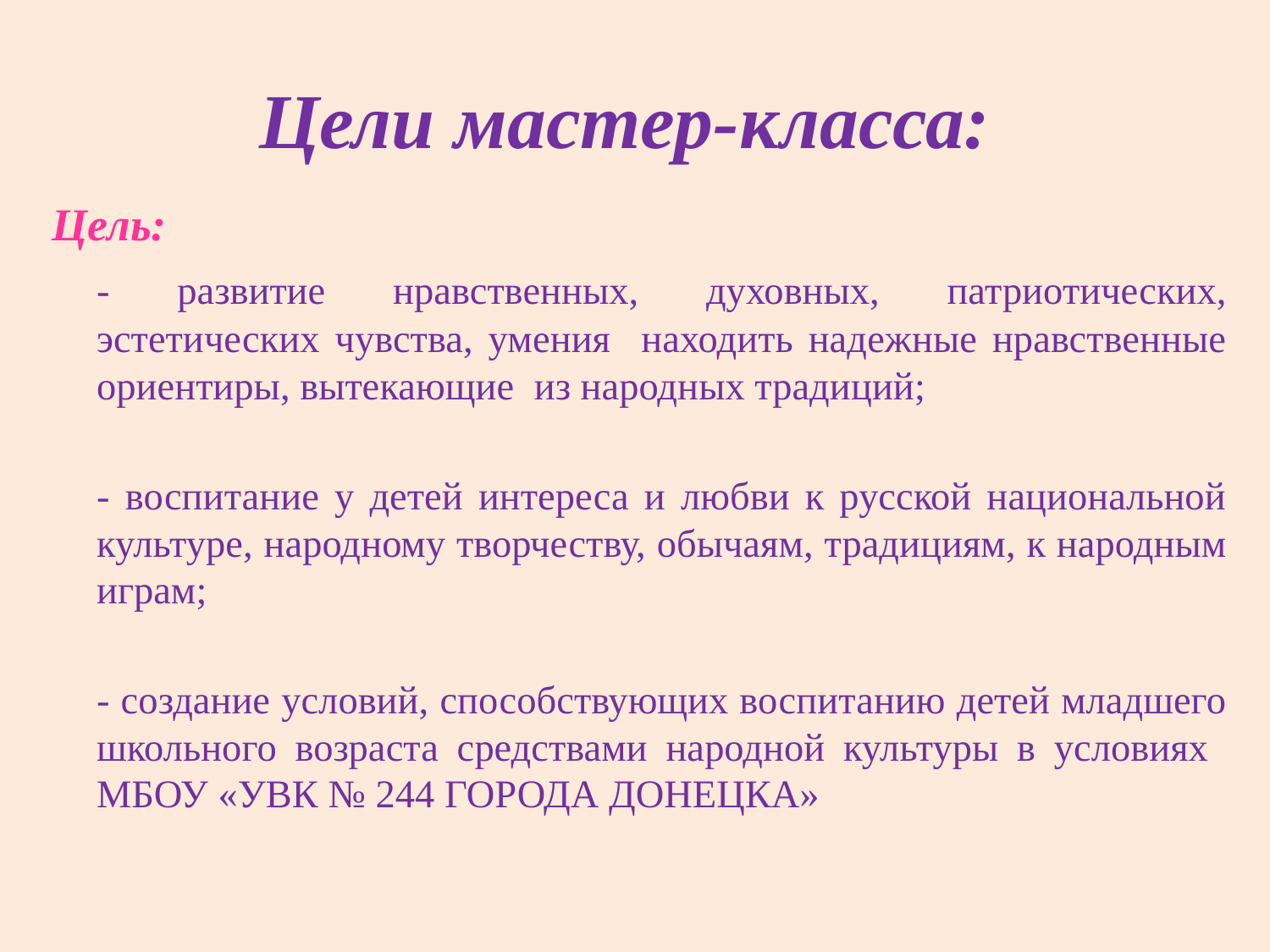

# Цели мастер-класса:
Цель:
	- развитие нравственных, духовных, патриотических, эстетических чувства, умения  находить надежные нравственные ориентиры, вытекающие  из народных традиций;

	- воспитание у детей интереса и любви к русской национальной культуре, народному творчеству, обычаям, традициям, к народным играм;

	- создание условий, способствующих воспитанию детей младшего школьного возраста средствами народной культуры в условиях  МБОУ «УВК № 244 ГОРОДА ДОНЕЦКА»